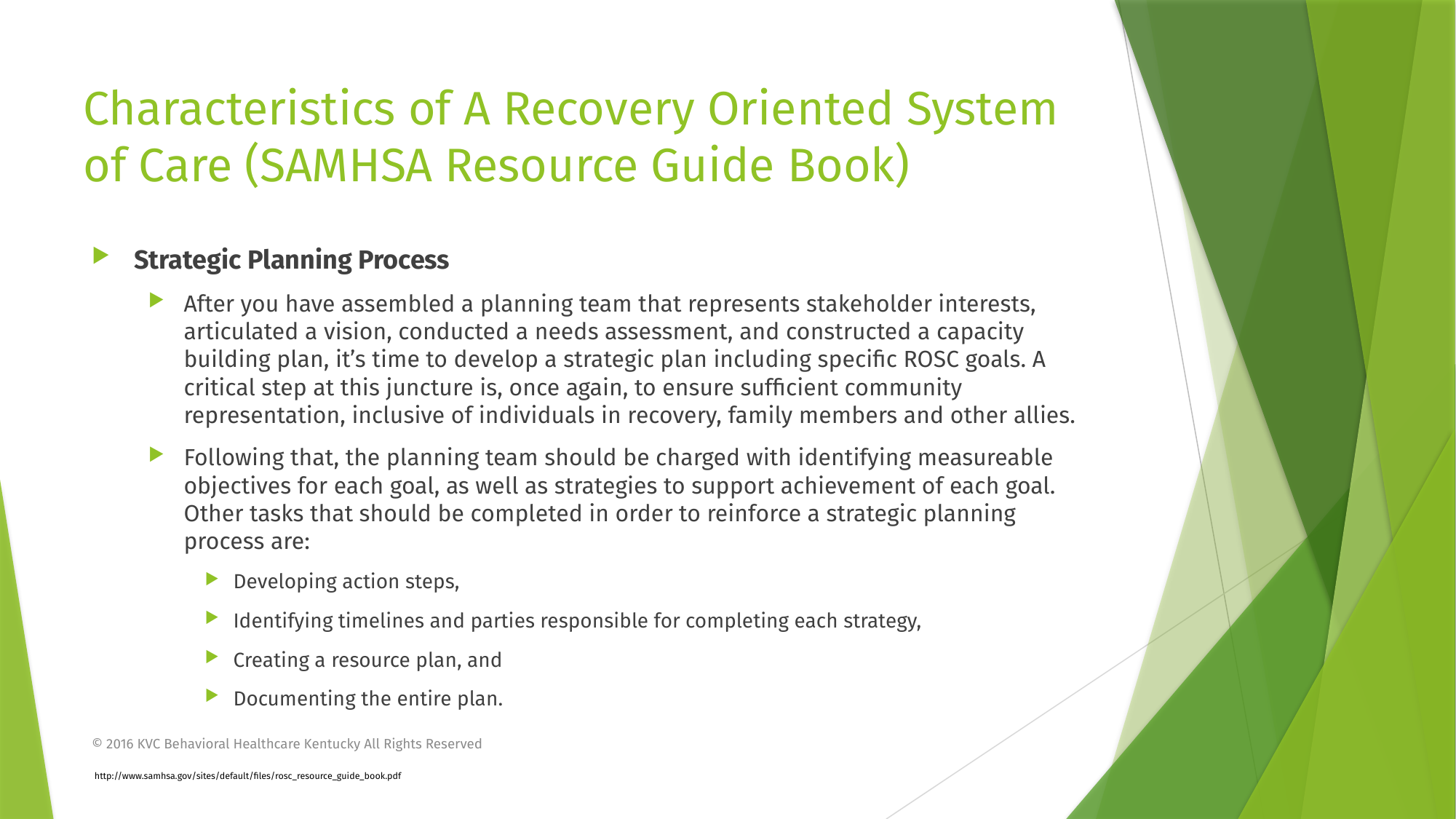

# Characteristics of A Recovery Oriented System of Care (SAMHSA Resource Guide Book)
Strategic Planning Process
After you have assembled a planning team that represents stakeholder interests, articulated a vision, conducted a needs assessment, and constructed a capacity building plan, it’s time to develop a strategic plan including specific ROSC goals. A critical step at this juncture is, once again, to ensure sufficient community representation, inclusive of individuals in recovery, family members and other allies.
Following that, the planning team should be charged with identifying measureable objectives for each goal, as well as strategies to support achievement of each goal. Other tasks that should be completed in order to reinforce a strategic planning process are:
Developing action steps,
Identifying timelines and parties responsible for completing each strategy,
Creating a resource plan, and
Documenting the entire plan.

© 2016 KVC Behavioral Healthcare Kentucky All Rights Reserved
http://www.samhsa.gov/sites/default/files/rosc_resource_guide_book.pdf